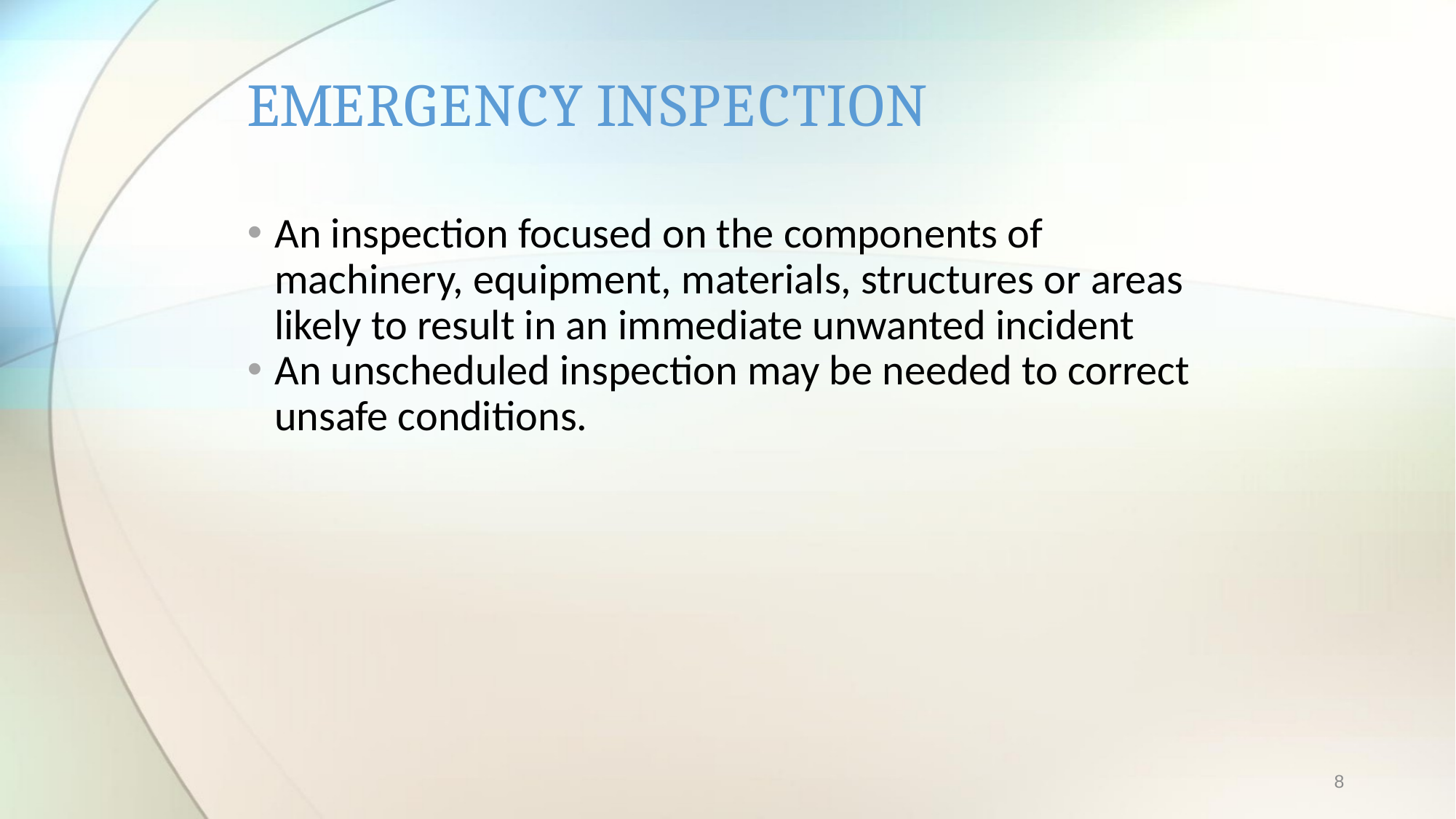

# EMERGENCY INSPECTION
An inspection focused on the components of machinery, equipment, materials, structures or areas likely to result in an immediate unwanted incident
An unscheduled inspection may be needed to correct unsafe conditions.
8